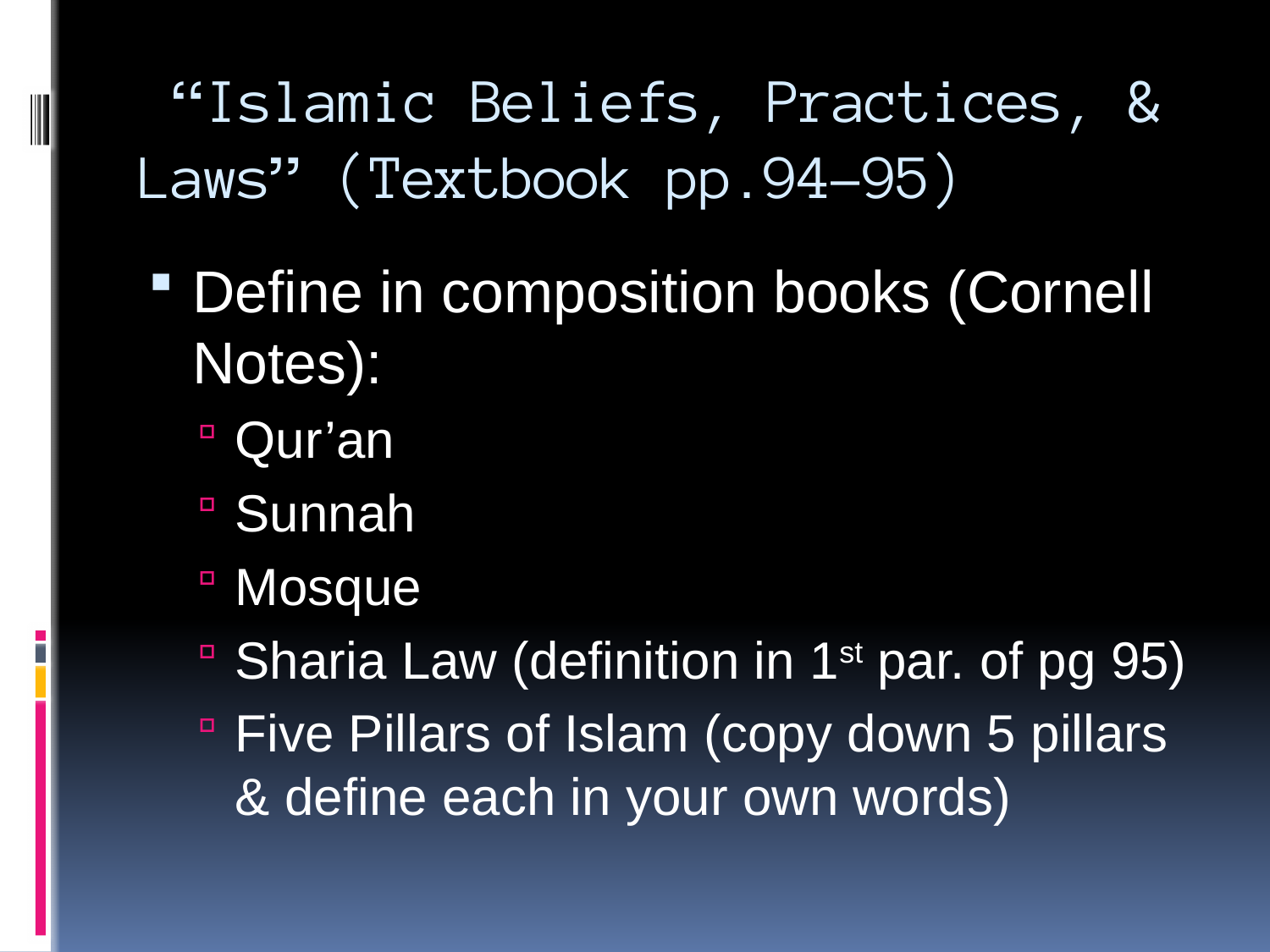

# “Islamic Beliefs, Practices, & Laws” (Textbook pp.94-95)
Define in composition books (Cornell Notes):
Qur’an
Sunnah
Mosque
Sharia Law (definition in 1st par. of pg 95)
Five Pillars of Islam (copy down 5 pillars & define each in your own words)